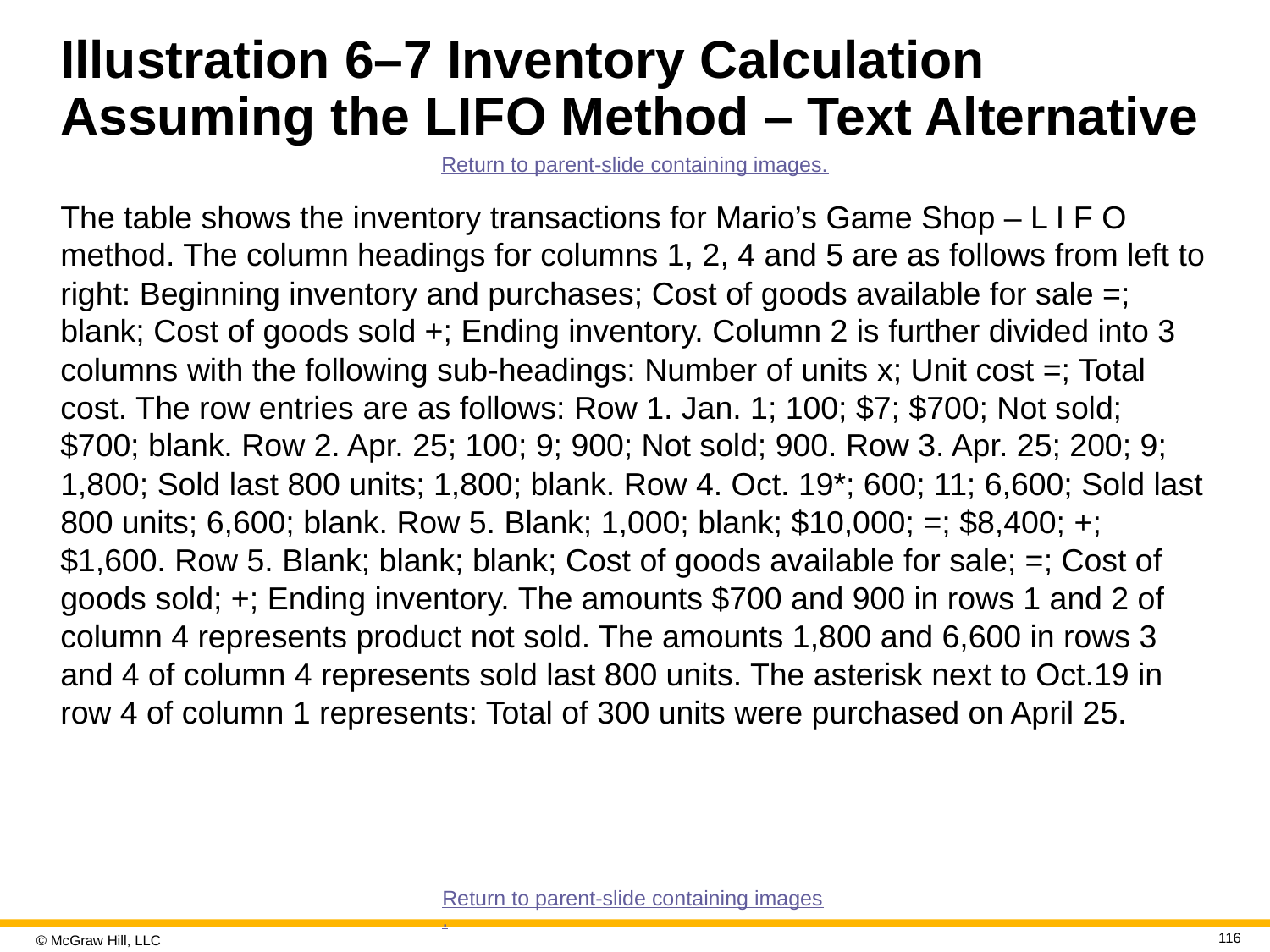

# Illustration 6–7 Inventory Calculation Assuming the L I F O Method – Text Alternative
Return to parent-slide containing images.
The table shows the inventory transactions for Mario’s Game Shop – L I F O method. The column headings for columns 1, 2, 4 and 5 are as follows from left to right: Beginning inventory and purchases; Cost of goods available for sale =; blank; Cost of goods sold +; Ending inventory. Column 2 is further divided into 3 columns with the following sub-headings: Number of units x; Unit cost =; Total cost. The row entries are as follows: Row 1. Jan. 1; 100; $7; $700; Not sold; $700; blank. Row 2. Apr. 25; 100; 9; 900; Not sold; 900. Row 3. Apr. 25; 200; 9; 1,800; Sold last 800 units; 1,800; blank. Row 4. Oct. 19*; 600; 11; 6,600; Sold last 800 units; 6,600; blank. Row 5. Blank; 1,000; blank; $10,000; =; $8,400; +; $1,600. Row 5. Blank; blank; blank; Cost of goods available for sale; =; Cost of goods sold; +; Ending inventory. The amounts $700 and 900 in rows 1 and 2 of column 4 represents product not sold. The amounts 1,800 and 6,600 in rows 3 and 4 of column 4 represents sold last 800 units. The asterisk next to Oct.19 in row 4 of column 1 represents: Total of 300 units were purchased on April 25.
Return to parent-slide containing images.
116